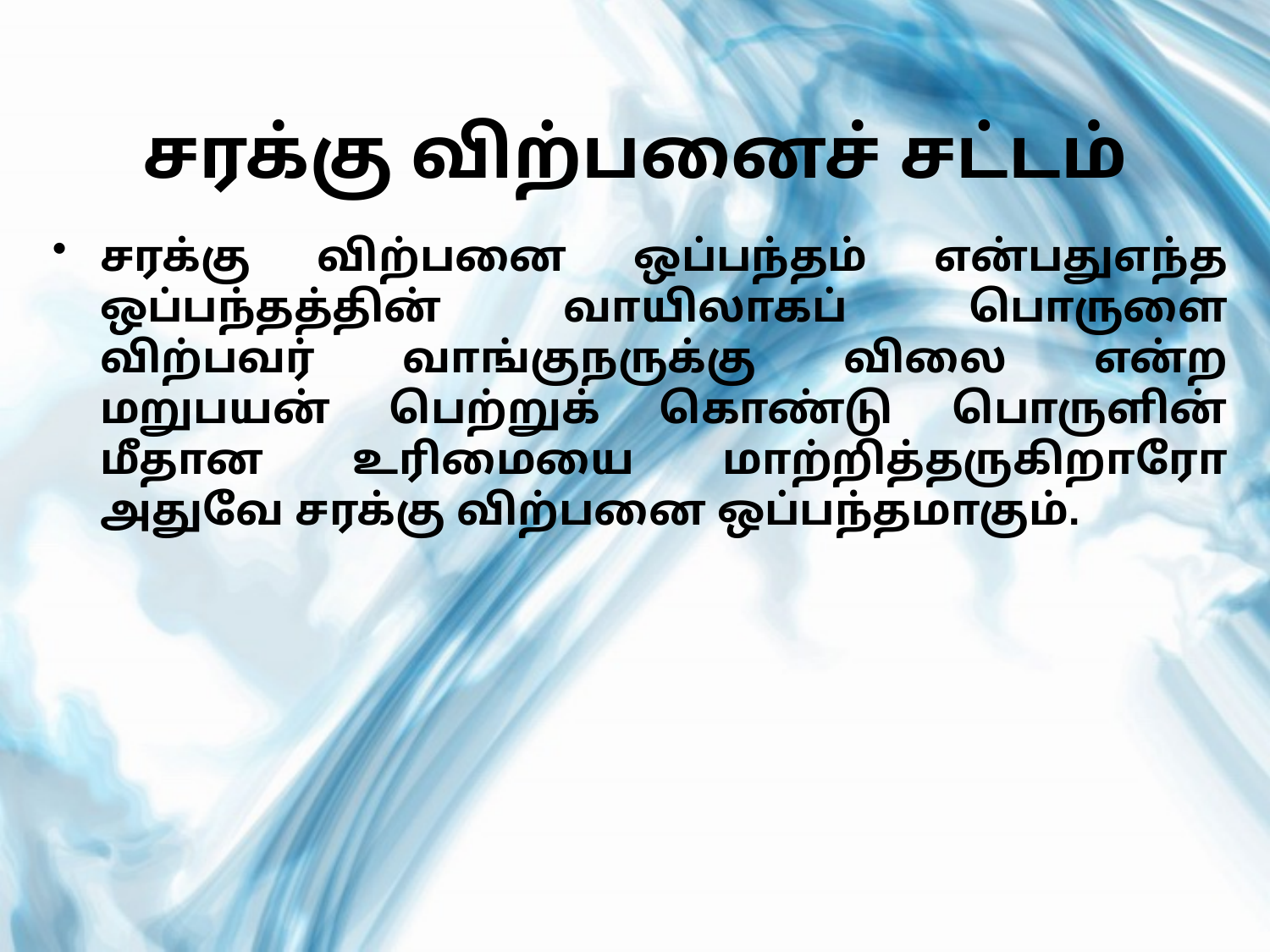

# சரக்கு விற்பனைச் சட்டம்
சரக்கு விற்பனை ஒப்பந்தம் என்பதுஎந்த ஒப்பந்தத்தின் வாயிலாகப் பொருளை விற்பவர் வாங்குநருக்கு விலை என்ற மறுபயன் பெற்றுக் கொண்டு பொருளின் மீதான உரிமையை மாற்றித்தருகிறாரோ அதுவே சரக்கு விற்பனை ஒப்பந்தமாகும்.